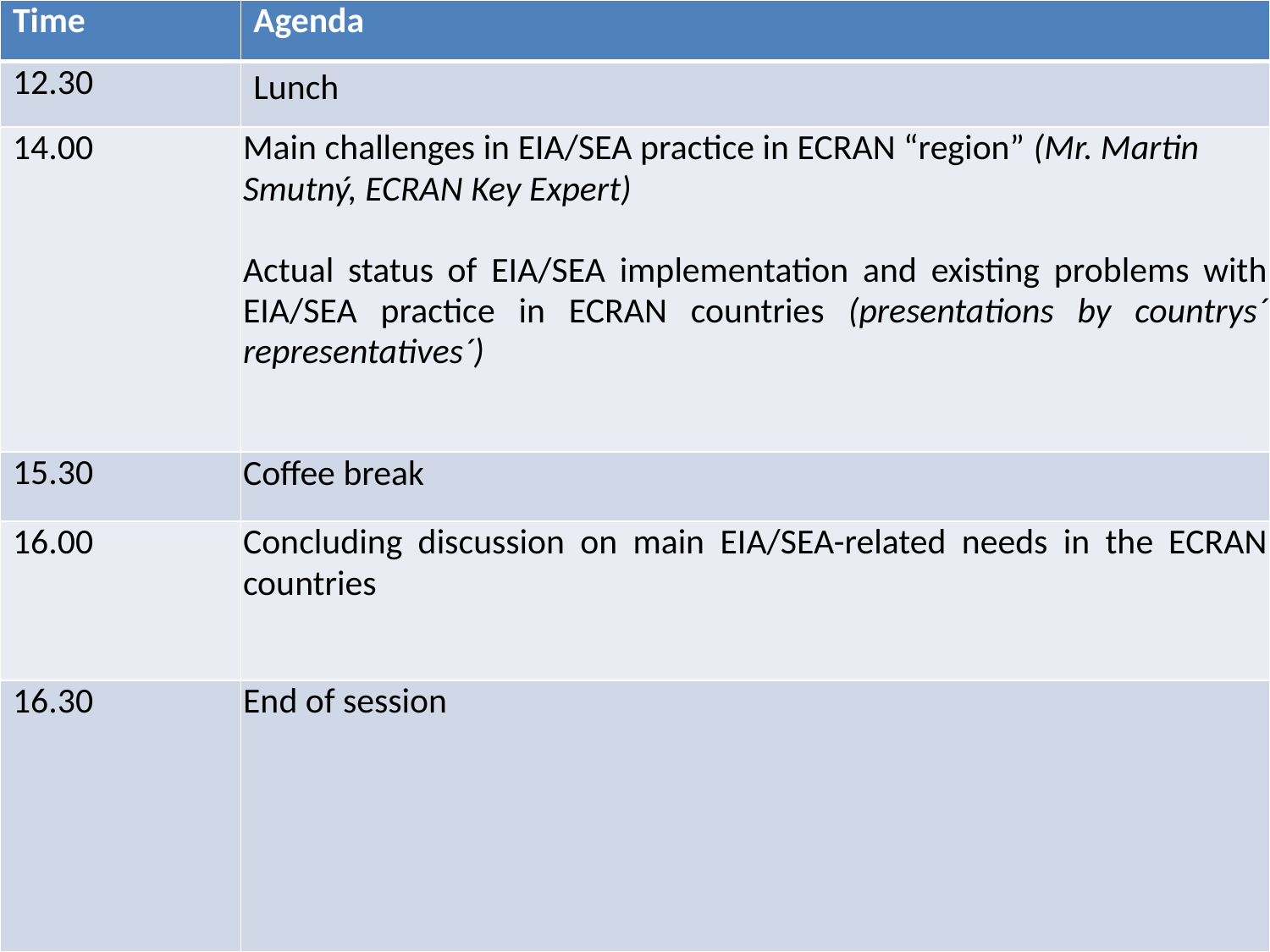

| Time | Agenda |
| --- | --- |
| 12.30 | Lunch |
| 14.00 | Main challenges in EIA/SEA practice in ECRAN “region” (Mr. Martin Smutný, ECRAN Key Expert) Actual status of EIA/SEA implementation and existing problems with EIA/SEA practice in ECRAN countries (presentations by countrys´ representatives´) |
| 15.30 | Coffee break |
| 16.00 | Concluding discussion on main EIA/SEA-related needs in the ECRAN countries |
| 16.30 | End of session |